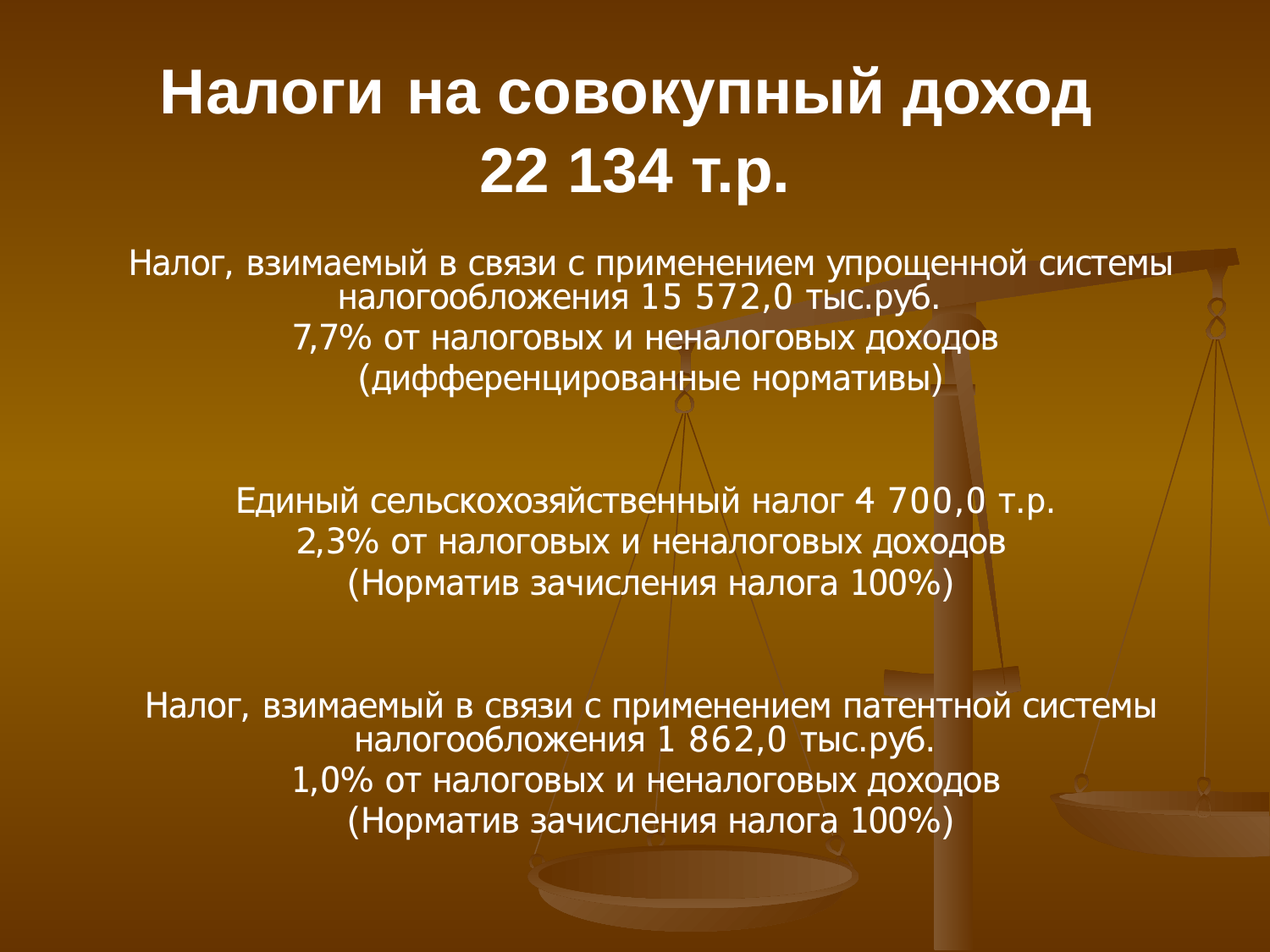

# Налоги на совокупный доход 22 134 т.р.

Налог, взимаемый в связи с применением упрощенной системы налогообложения 15 572,0 тыс.руб.
7,7% от налоговых и неналоговых доходов
(дифференцированные нормативы)

Единый сельскохозяйственный налог 4 700,0 т.р.
2,3% от налоговых и неналоговых доходов
(Норматив зачисления налога 100%)

Налог, взимаемый в связи с применением патентной системы налогообложения 1 862,0 тыс.руб.
1,0% от налоговых и неналоговых доходов
(Норматив зачисления налога 100%)